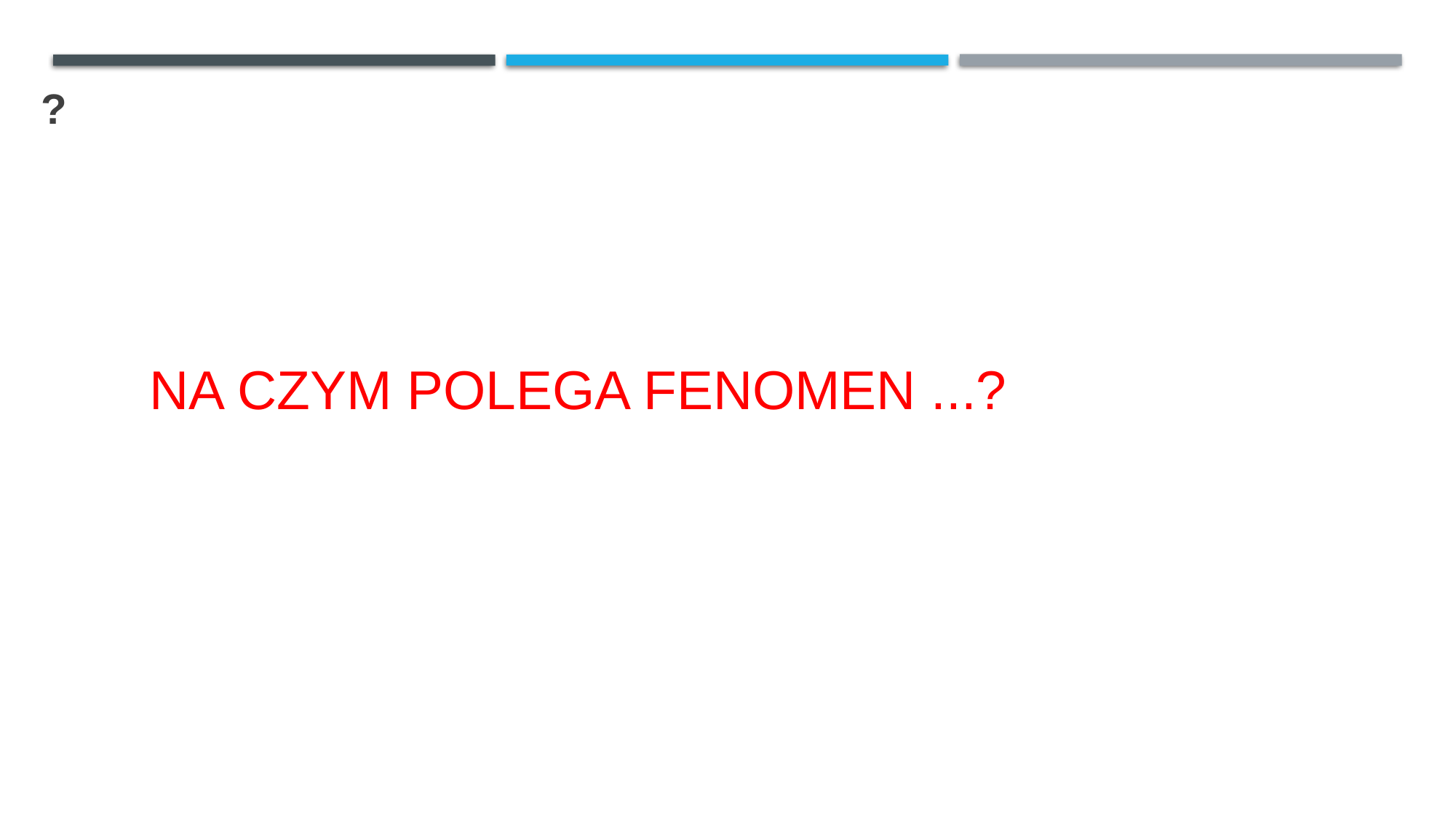

# ?
Na czym polega fenomen ...?